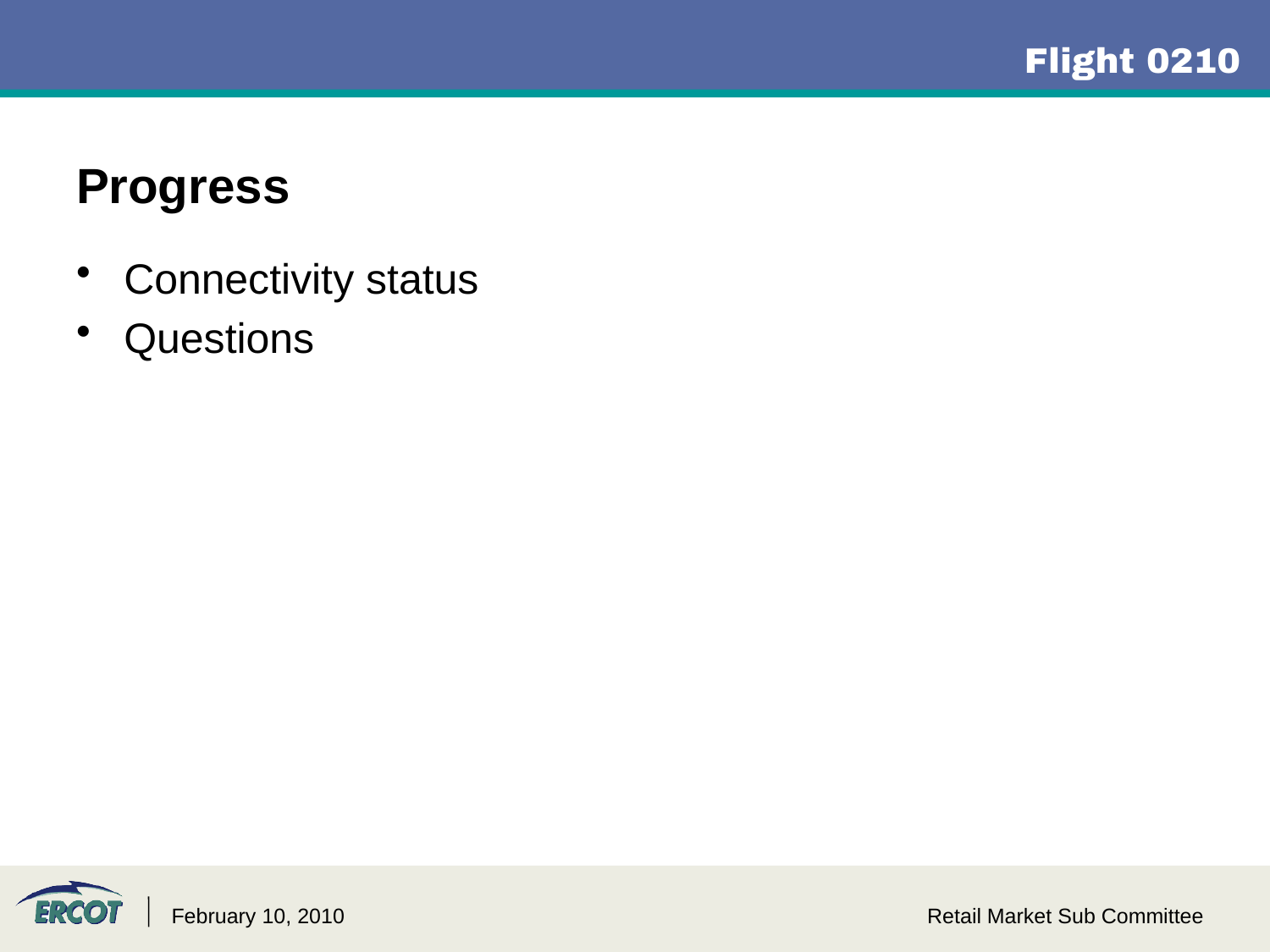

# Flight 0210
Progress

Connectivity status
Questions

February 10, 2010
Retail Market Sub Committee